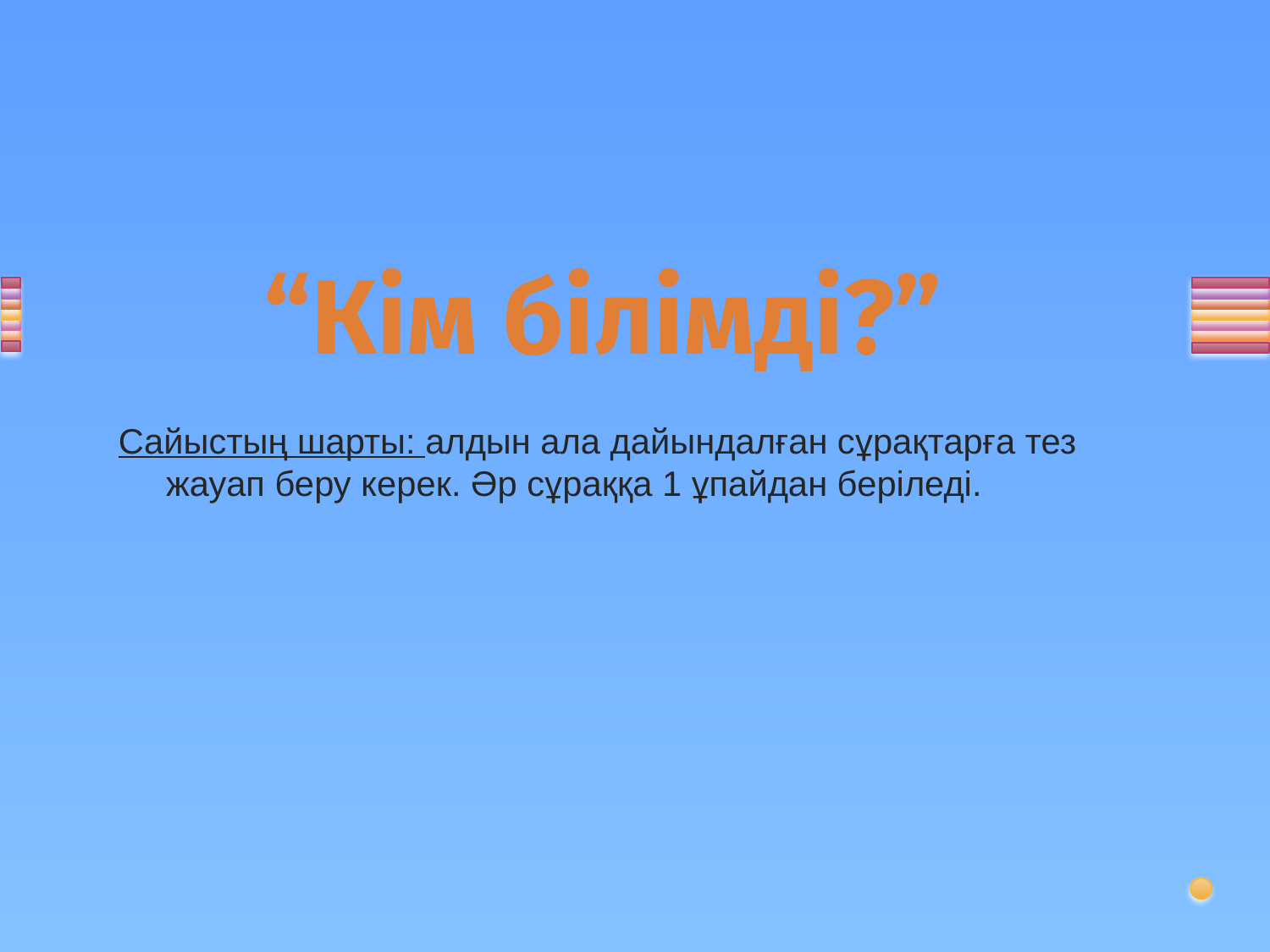

# “Кім білімді?”
Сайыстың шарты: алдын ала дайындалған сұрақтарға тез жауап беру керек. Әр сұраққа 1 ұпайдан беріледі.